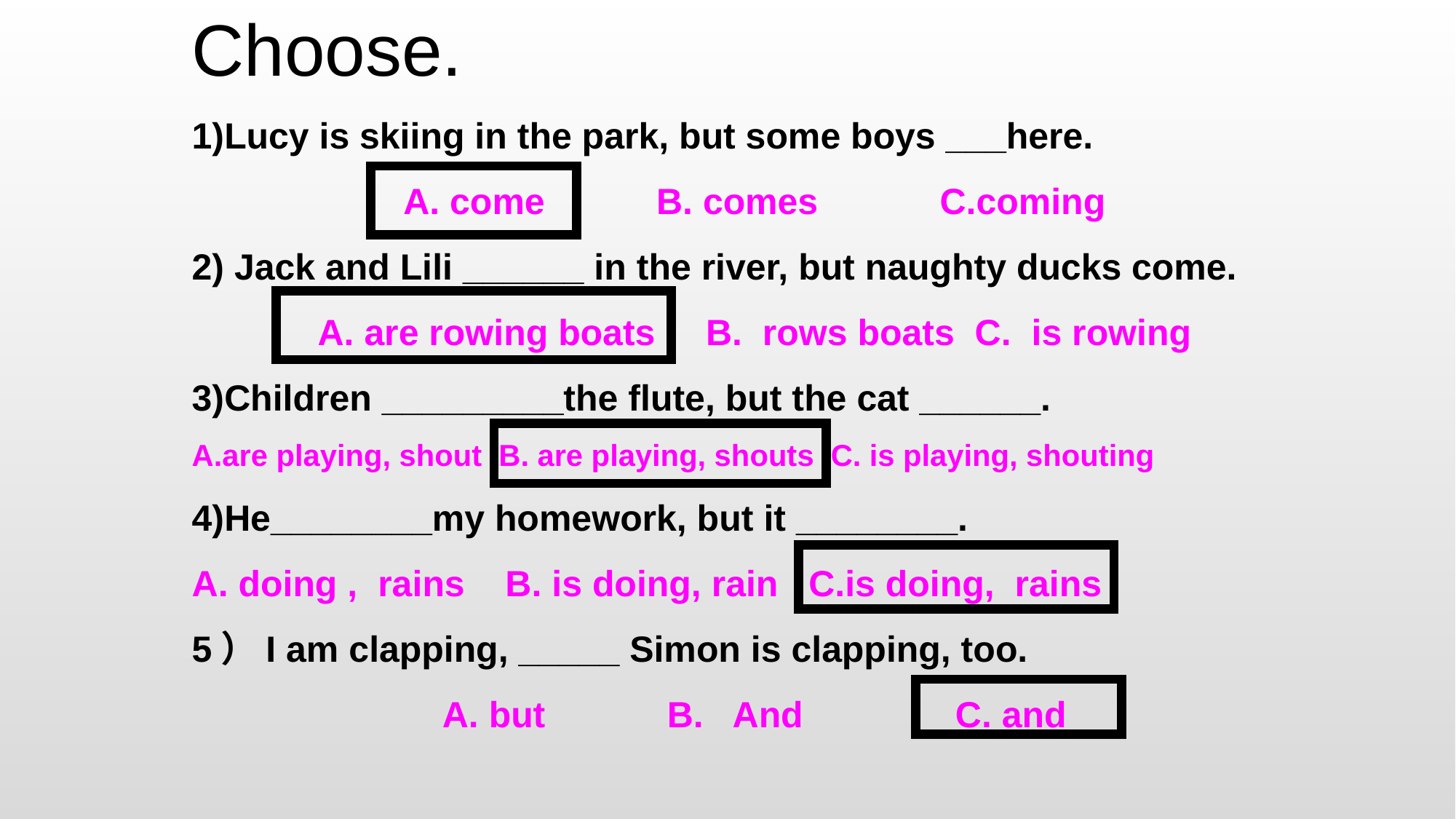

Choose.
1)Lucy is skiing in the park, but some boys ___here.
A. come           B. comes            C.coming
2) Jack and Lili ______ in the river, but naughty ducks come.
A. are rowing boats     B.  rows boats  C.  is rowing
3)Children _________the flute, but the cat ______.
A.are playing, shout  B. are playing, shouts  C. is playing, shouting
4)He________my homework, but it ________.
A. doing ,  rains    B. is doing, rain   C.is doing,  rains
5）I am clapping, _____ Simon is clapping, too.
A. but            B.   And               C. and